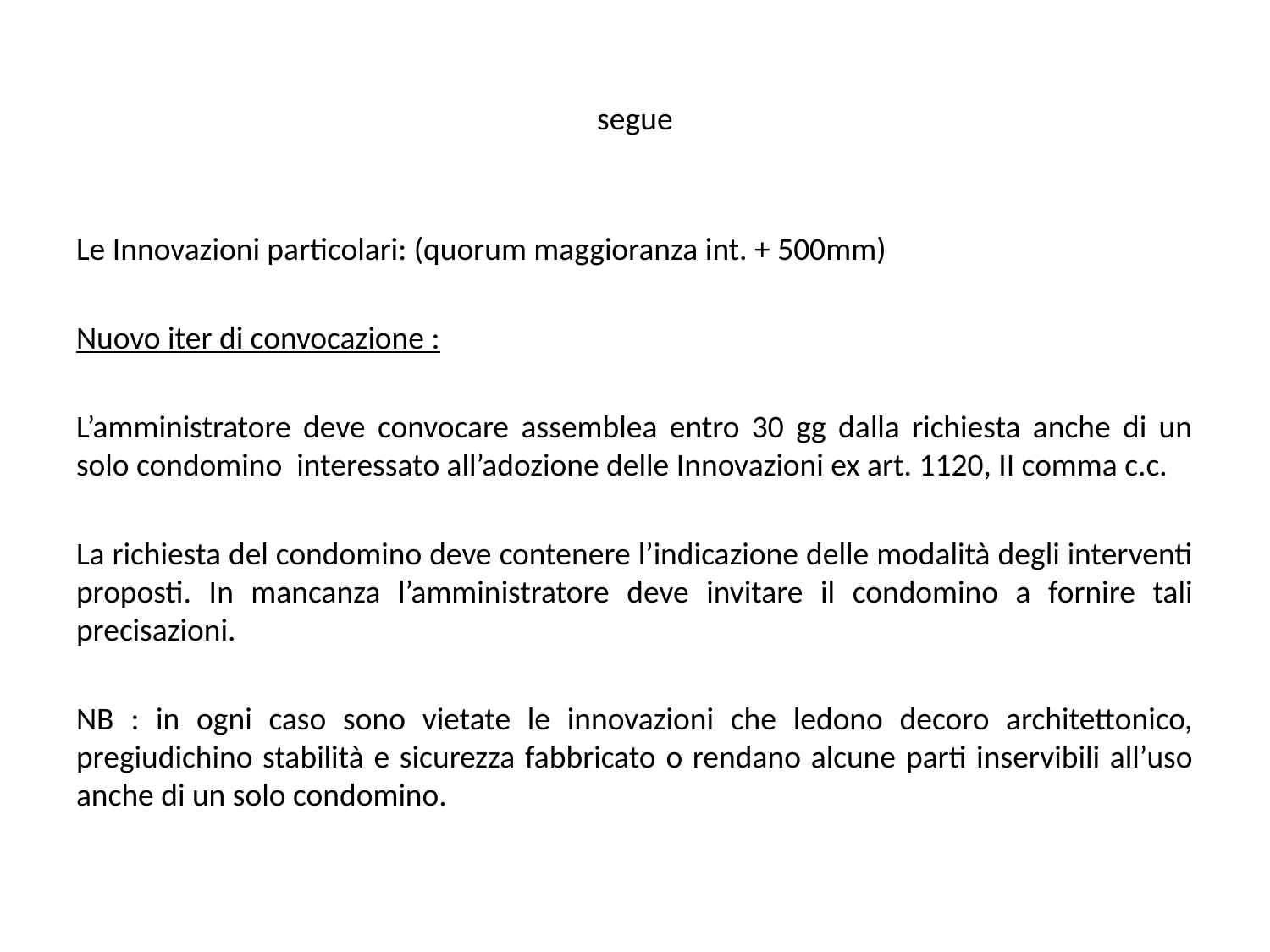

# segue
Le Innovazioni particolari: (quorum maggioranza int. + 500mm)

Nuovo iter di convocazione :

L’amministratore deve convocare assemblea entro 30 gg dalla richiesta anche di un solo condomino  interessato all’adozione delle Innovazioni ex art. 1120, II comma c.c.

La richiesta del condomino deve contenere l’indicazione delle modalità degli interventi proposti. In mancanza l’amministratore deve invitare il condomino a fornire tali precisazioni.

NB : in ogni caso sono vietate le innovazioni che ledono decoro architettonico, pregiudichino stabilità e sicurezza fabbricato o rendano alcune parti inservibili all’uso anche di un solo condomino.